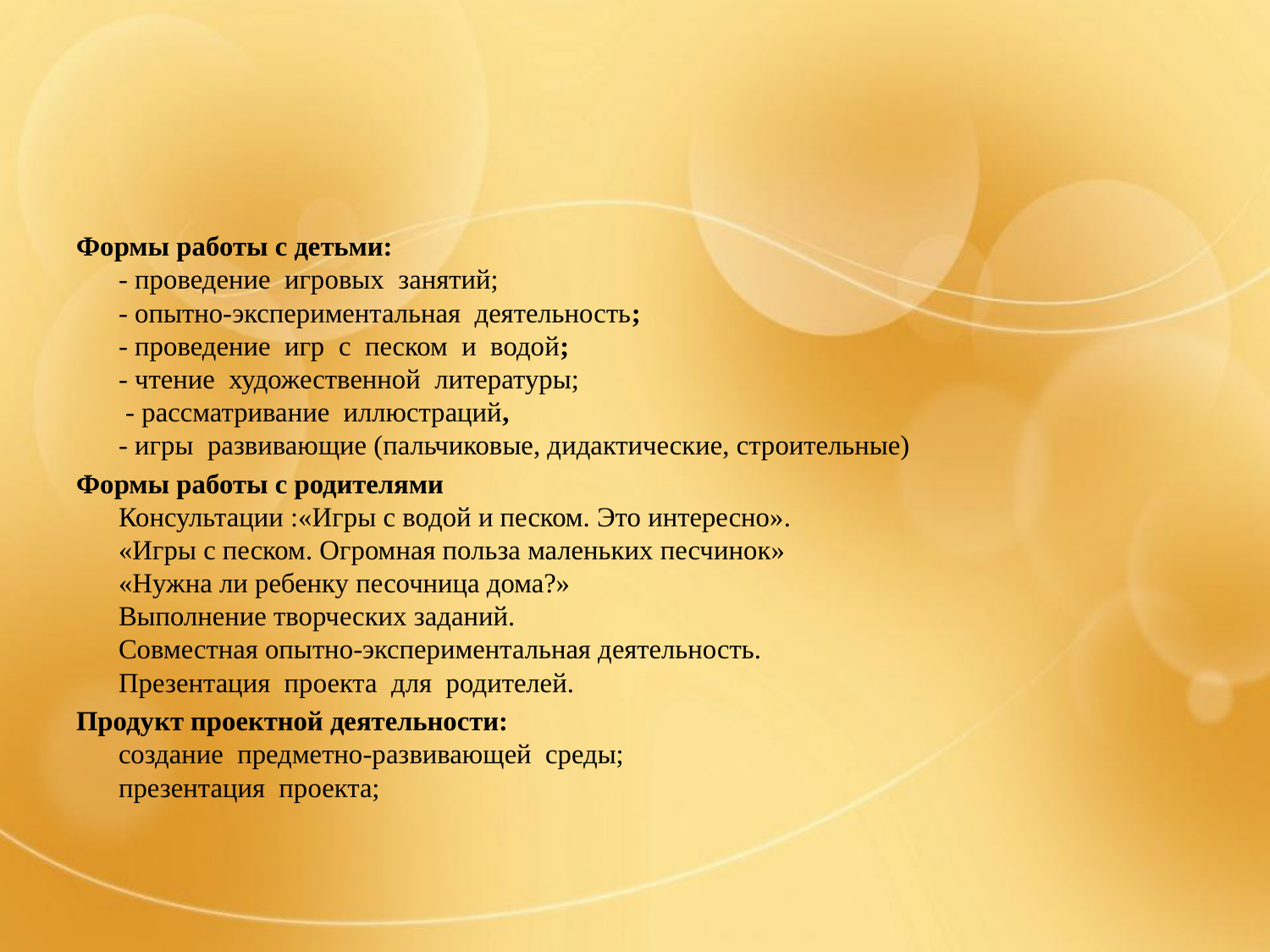

#
Формы работы с детьми:
- проведение  игровых  занятий;
- опытно-экспериментальная  деятельность;
- проведение  игр  с  песком  и  водой;
- чтение  художественной  литературы;
 - рассматривание  иллюстраций,
- игры  развивающие (пальчиковые, дидактические, строительные)
Формы работы с родителями 
Консультации :«Игры с водой и песком. Это интересно».
«Игры с песком. Огромная польза маленьких песчинок»
«Нужна ли ребенку песочница дома?»
Выполнение творческих заданий.
Совместная опытно-экспериментальная деятельность.
Презентация  проекта  для  родителей.
Продукт проектной деятельности:
создание  предметно-развивающей  среды;
презентация  проекта;